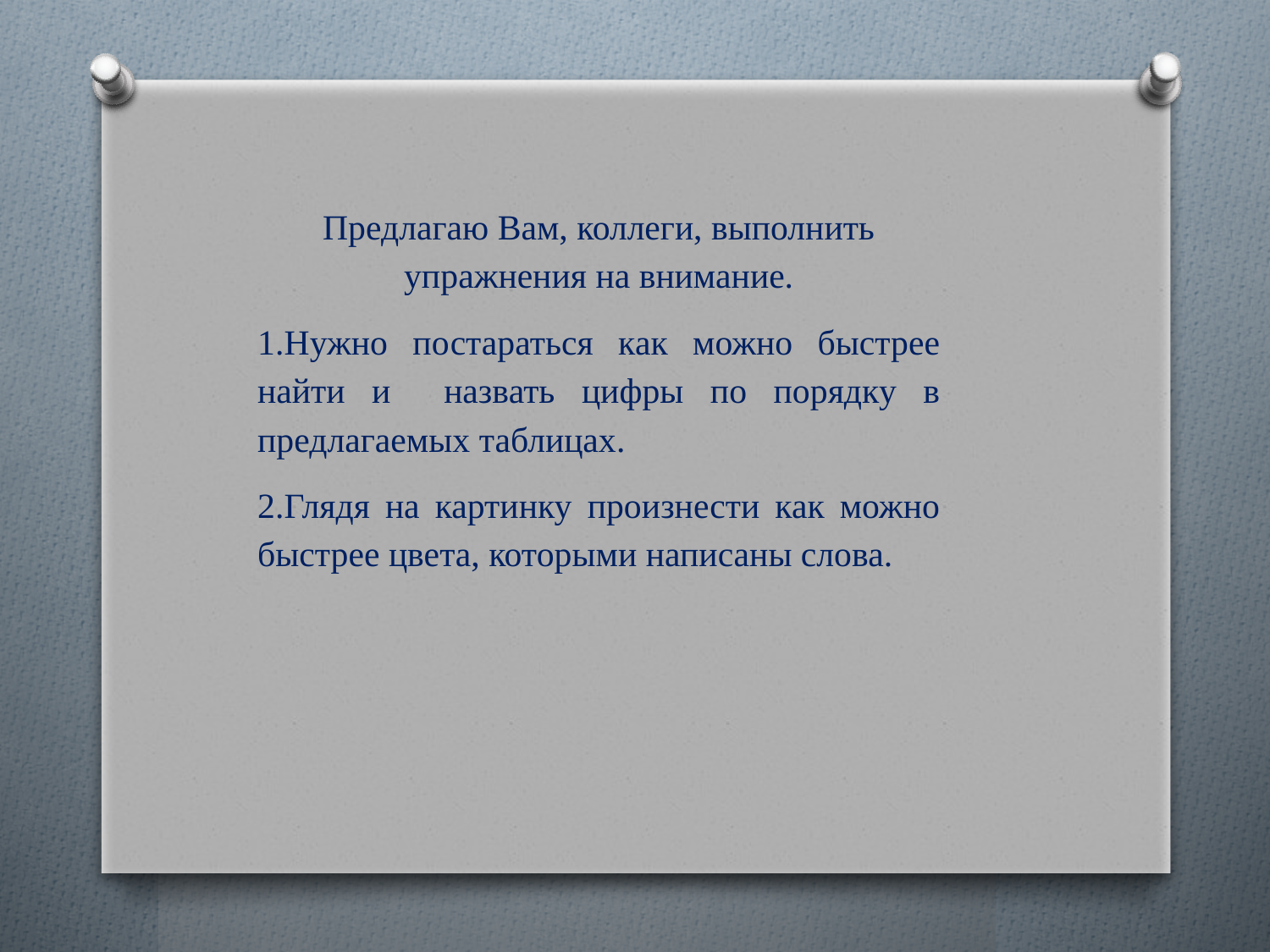

Предлагаю Вам, коллеги, выполнить упражнения на внимание.
1.Нужно постараться как можно быстрее найти и  назвать цифры по порядку в предлагаемых таблицах.
2.Глядя на картинку произнести как можно быстрее цвета, которыми написаны слова.